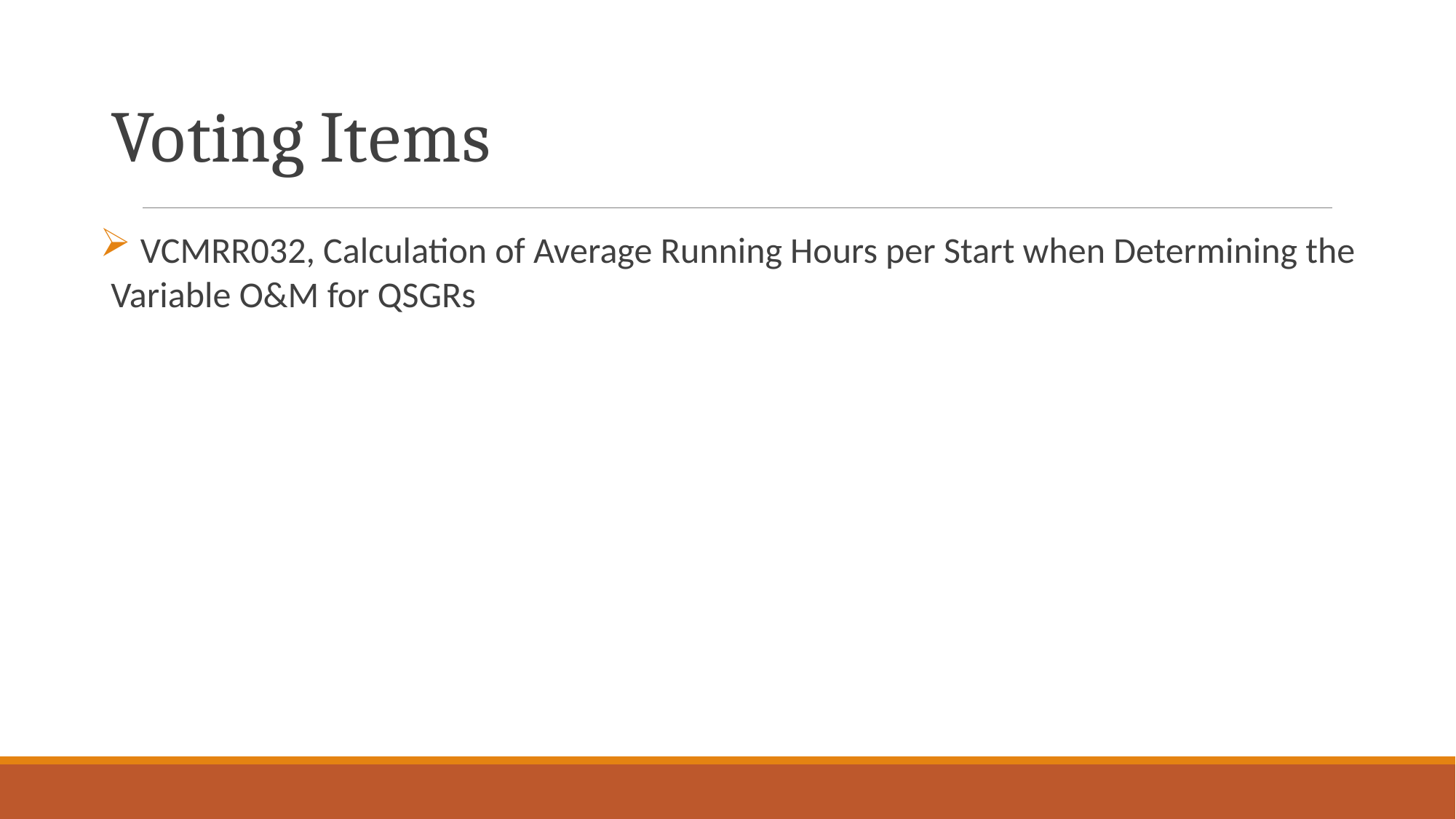

# Voting Items
 VCMRR032, Calculation of Average Running Hours per Start when Determining the Variable O&M for QSGRs